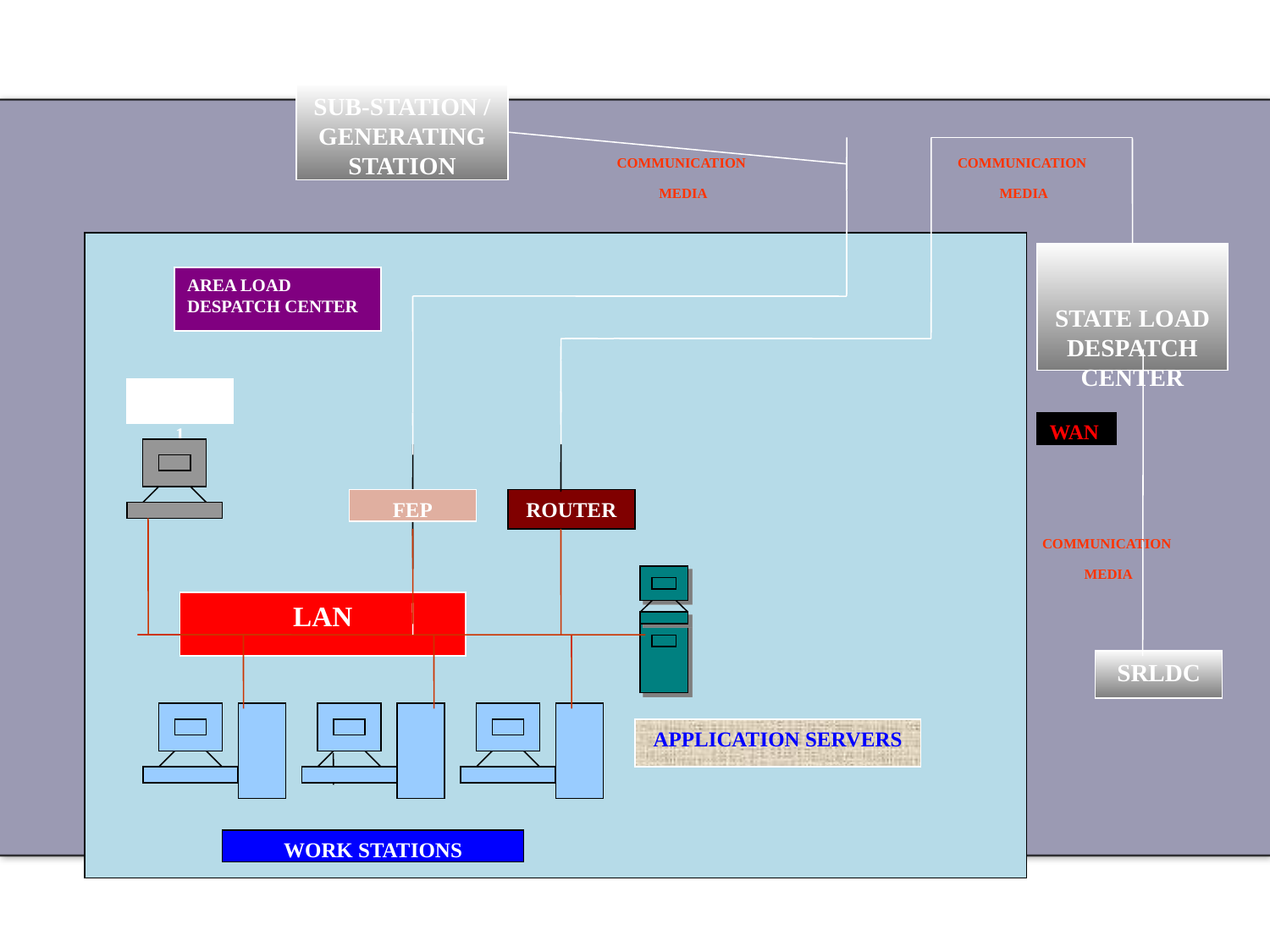

AREA LOAD DESPATCH CENTER
SUB-STATION / GENERATING STATION

COMMUNICATION
 MEDIA
COMMUNICATION
 MEDIA

STATE LOAD DESPATCH CENTER
AREA LOAD DESPATCH CENTER

MMI
1

WAN

FEP
ROUTER

COMMUNICATION
 MEDIA

LAN

SRLDC

APPLICATION SERVERS

WORK STATIONS